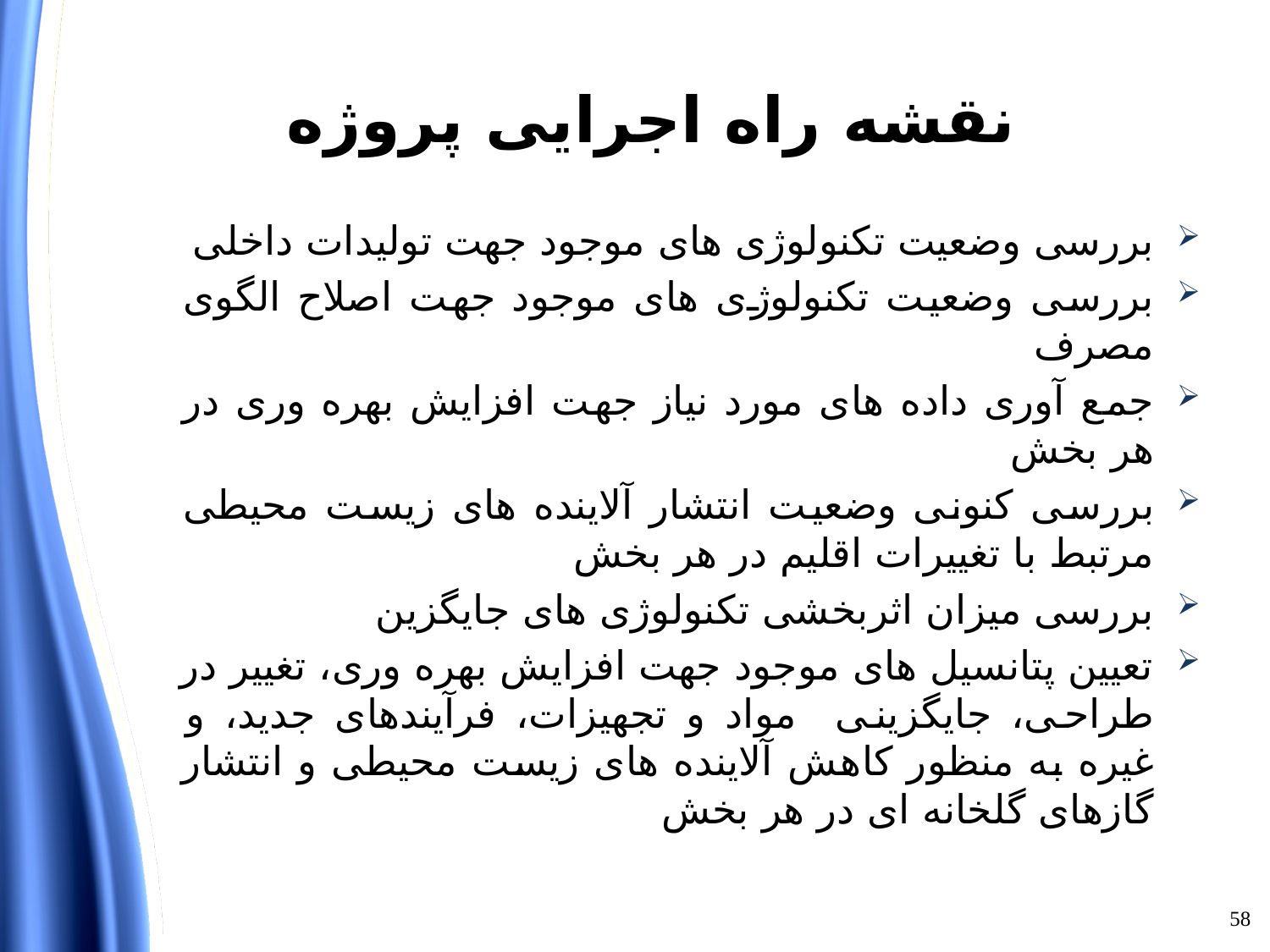

# نقشه راه اجرایی پروژه
بررسی وضعیت تکنولوژی های موجود جهت تولیدات داخلی
بررسی وضعیت تکنولوژی های موجود جهت اصلاح الگوی مصرف
جمع آوری داده های مورد نیاز جهت افزایش بهره وری در هر بخش
بررسی کنونی وضعیت انتشار آلاینده های زیست محیطی مرتبط با تغییرات اقلیم در هر بخش
بررسی میزان اثربخشی تکنولوژی های جایگزین
تعیین پتانسیل های موجود جهت افزایش بهره وری، تغییر در طراحی، جایگزینی  مواد و تجهیزات، فرآیندهای جدید، و غیره به منظور کاهش آلاینده های زیست محیطی و انتشار گازهای گلخانه ای در هر بخش
58